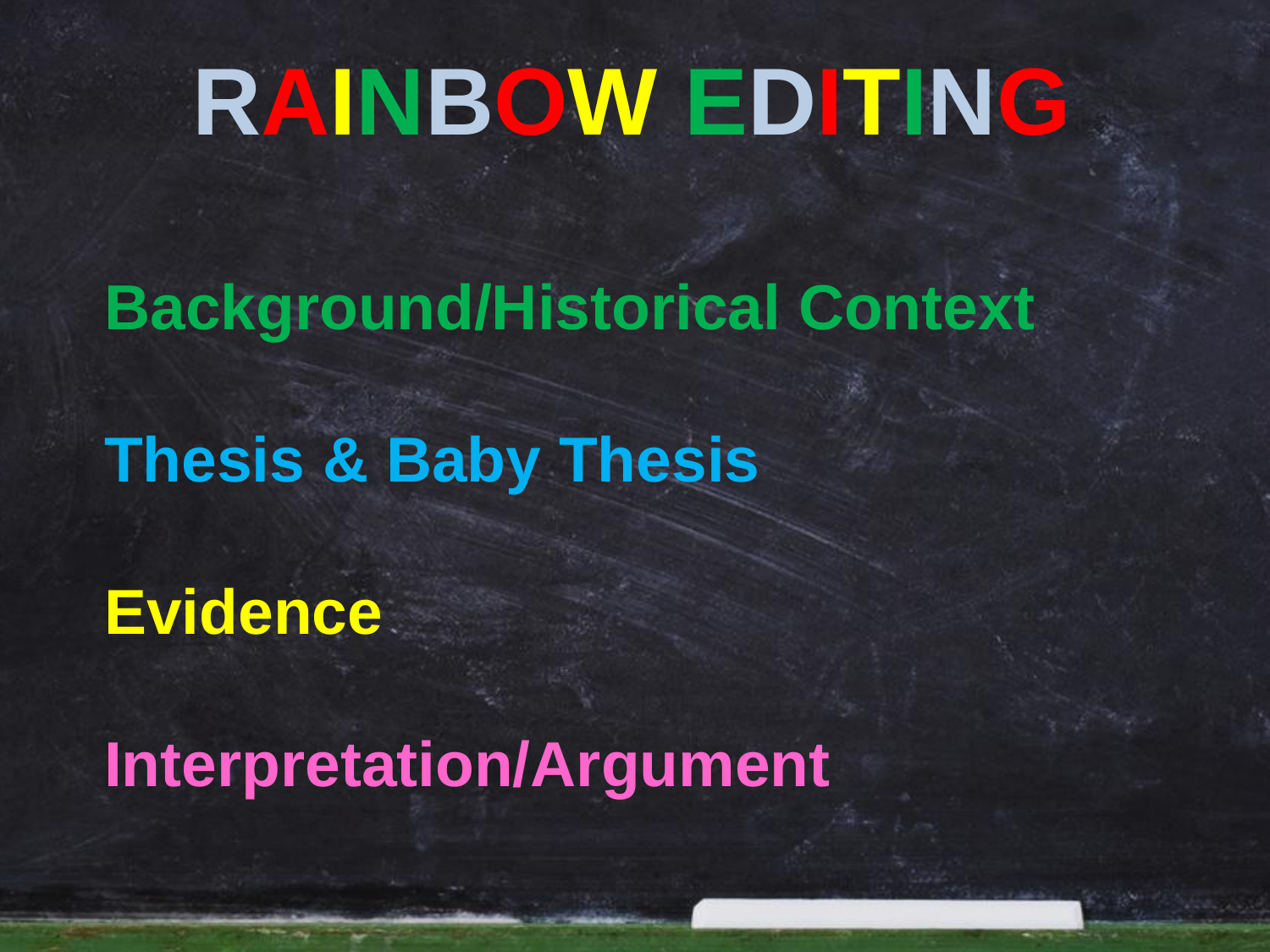

RAINBOW EDITING

Background/Historical Context

Thesis & Baby Thesis

Evidence

Interpretation/Argument